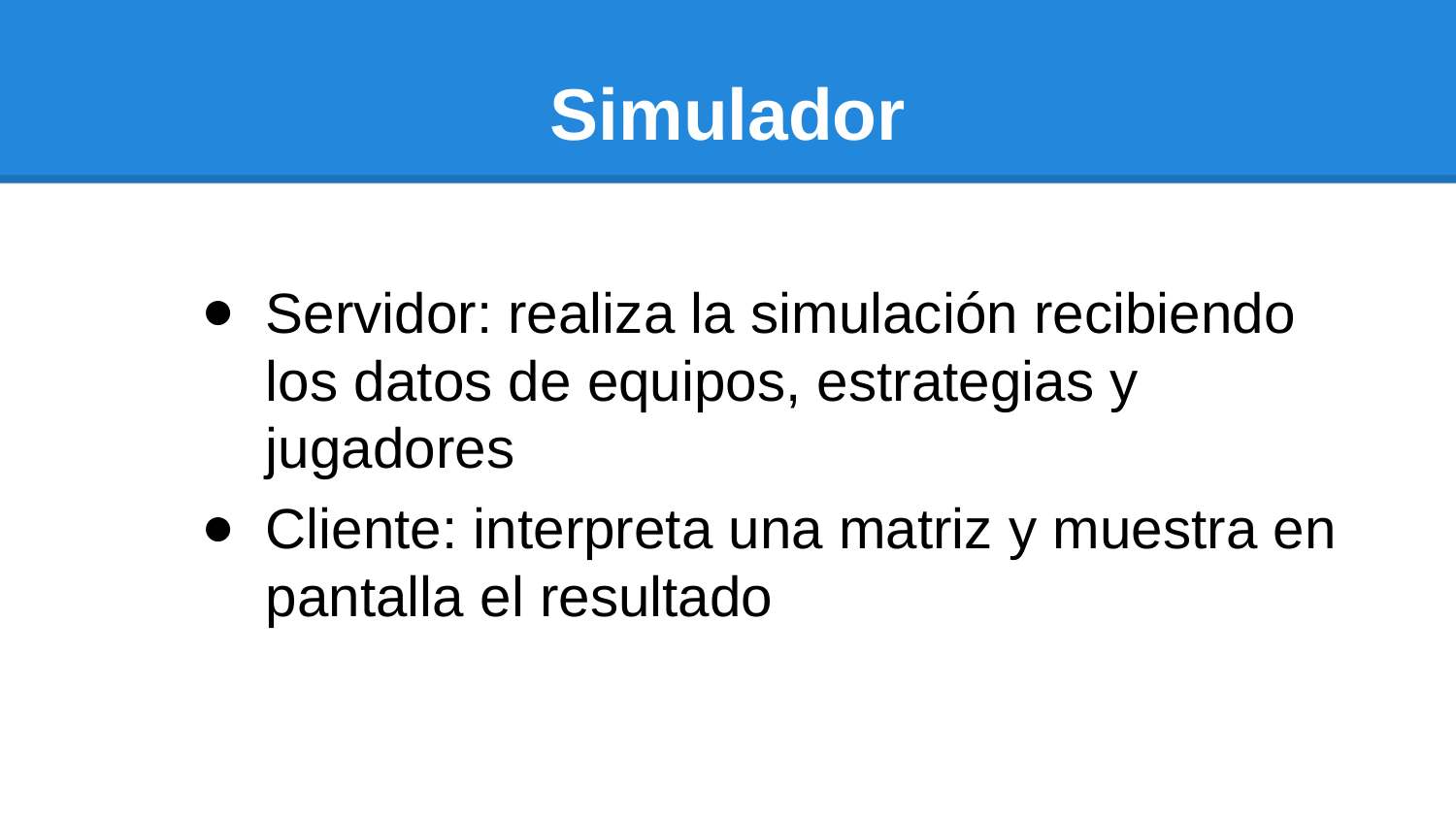

# Simulador

Servidor: realiza la simulación recibiendo los datos de equipos, estrategias y jugadores
Cliente: interpreta una matriz y muestra en pantalla el resultado